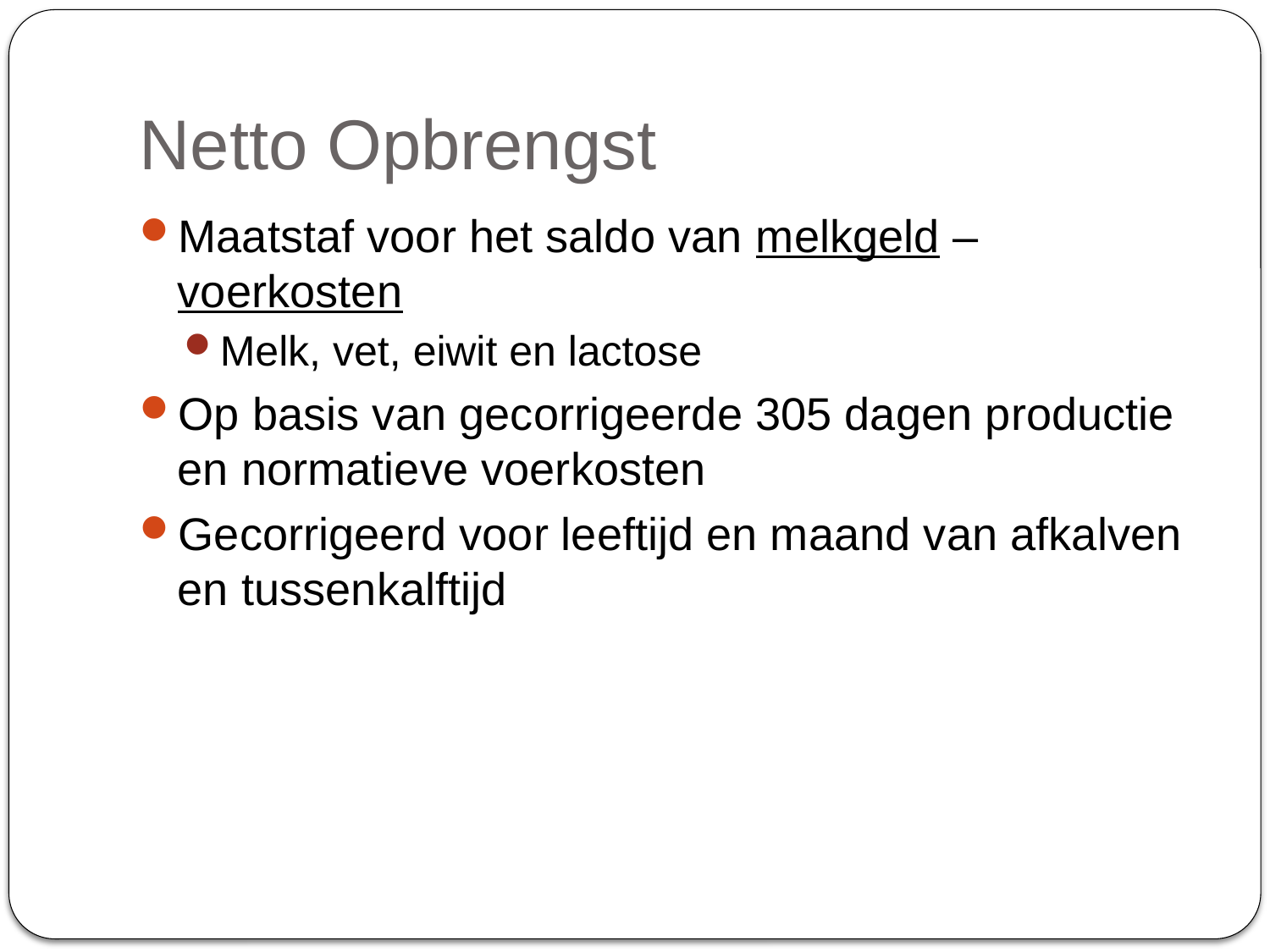

# Netto Opbrengst
Maatstaf voor het saldo van melkgeld – voerkosten
Melk, vet, eiwit en lactose
Op basis van gecorrigeerde 305 dagen productie en normatieve voerkosten
Gecorrigeerd voor leeftijd en maand van afkalven en tussenkalftijd